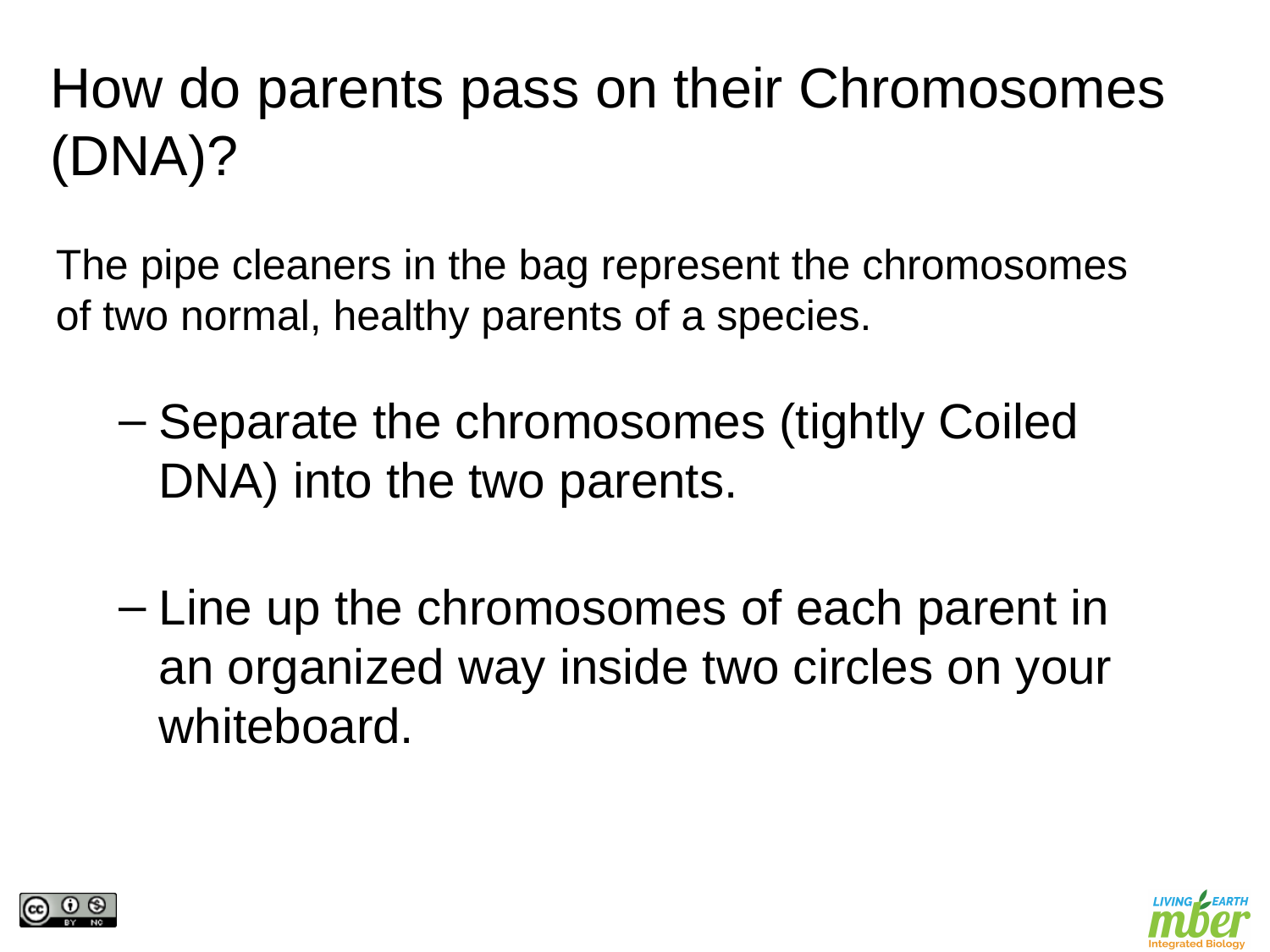

How do parents pass on their Chromosomes (DNA)?
The pipe cleaners in the bag represent the chromosomes of two normal, healthy parents of a species.

Separate the chromosomes (tightly Coiled DNA) into the two parents.

Line up the chromosomes of each parent in an organized way inside two circles on your whiteboard.